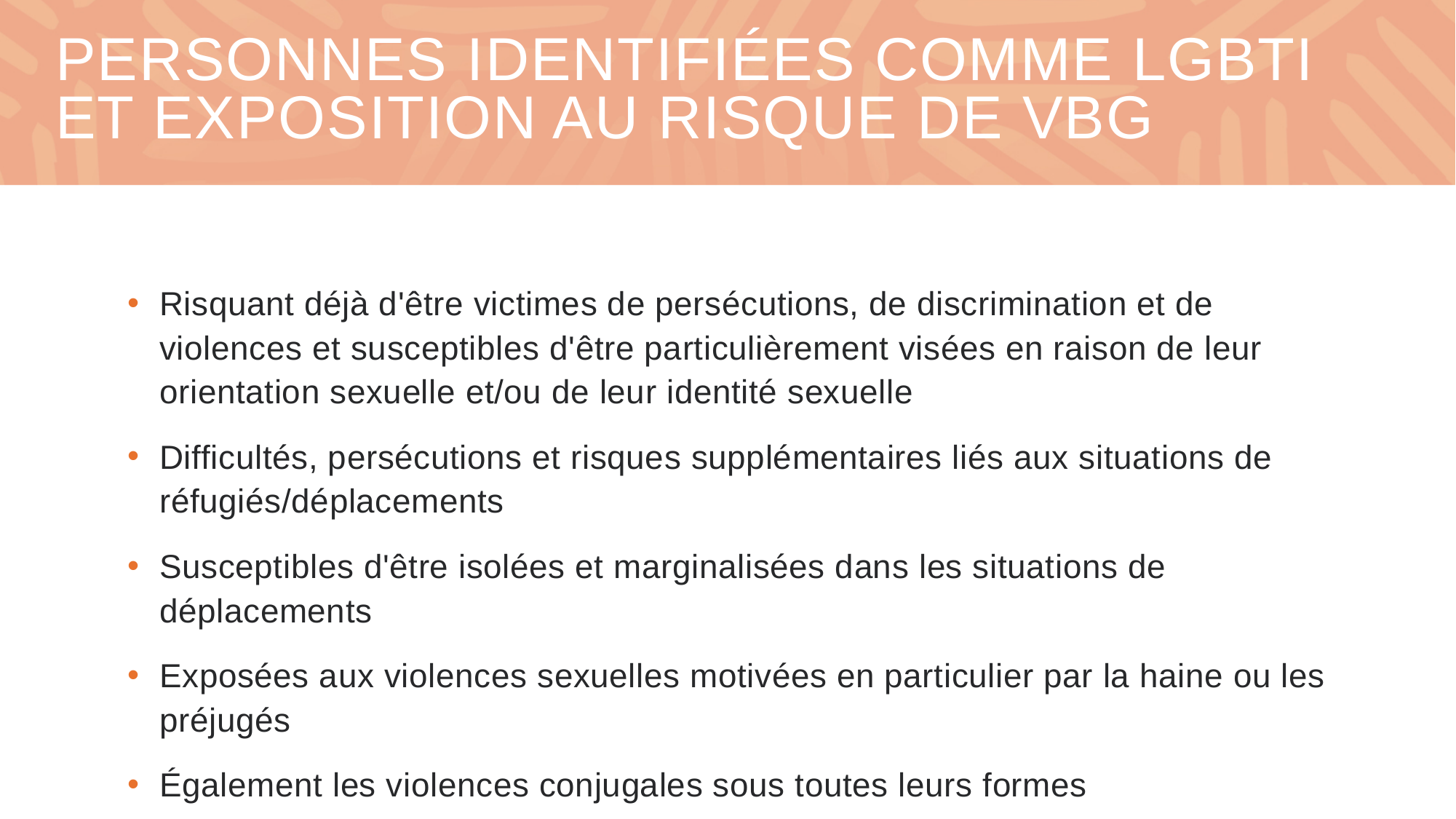

# PERSONNES IDENTIFIÉES COMME LGBTI ET EXPOSITION AU RISQUE DE VBG
Risquant déjà d'être victimes de persécutions, de discrimination et de violences et susceptibles d'être particulièrement visées en raison de leur orientation sexuelle et/ou de leur identité sexuelle
Difficultés, persécutions et risques supplémentaires liés aux situations de réfugiés/déplacements
Susceptibles d'être isolées et marginalisées dans les situations de déplacements
Exposées aux violences sexuelles motivées en particulier par la haine ou les préjugés
Également les violences conjugales sous toutes leurs formes